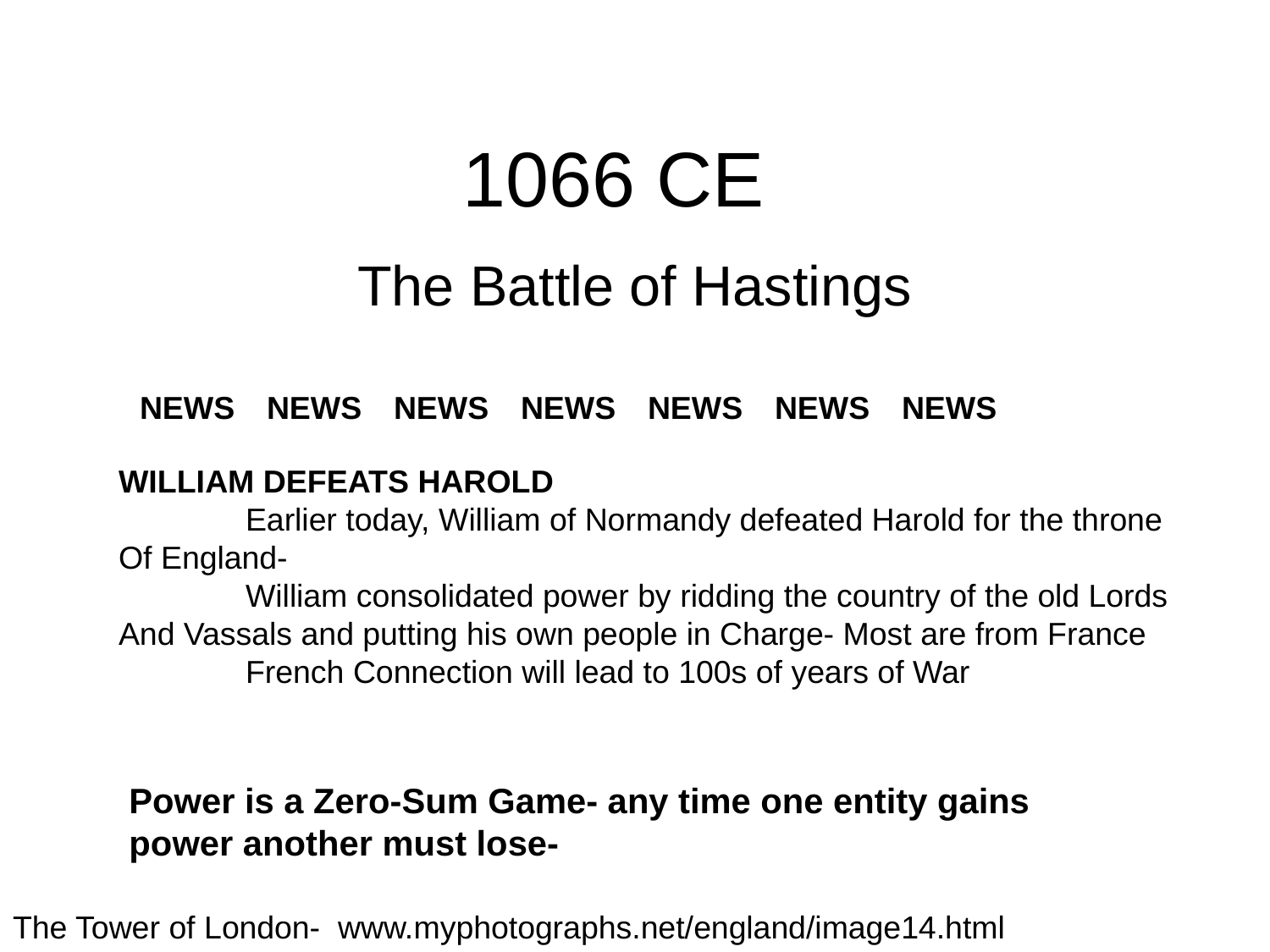

# 1066 CE
The Battle of Hastings
NEWS	NEWS	NEWS	NEWS	NEWS	NEWS	NEWS
WILLIAM DEFEATS HAROLD
	Earlier today, William of Normandy defeated Harold for the throne
Of England-
	William consolidated power by ridding the country of the old Lords
And Vassals and putting his own people in Charge- Most are from France
	French Connection will lead to 100s of years of War
Power is a Zero-Sum Game- any time one entity gains power another must lose-
The Tower of London-  www.myphotographs.net/england/image14.html